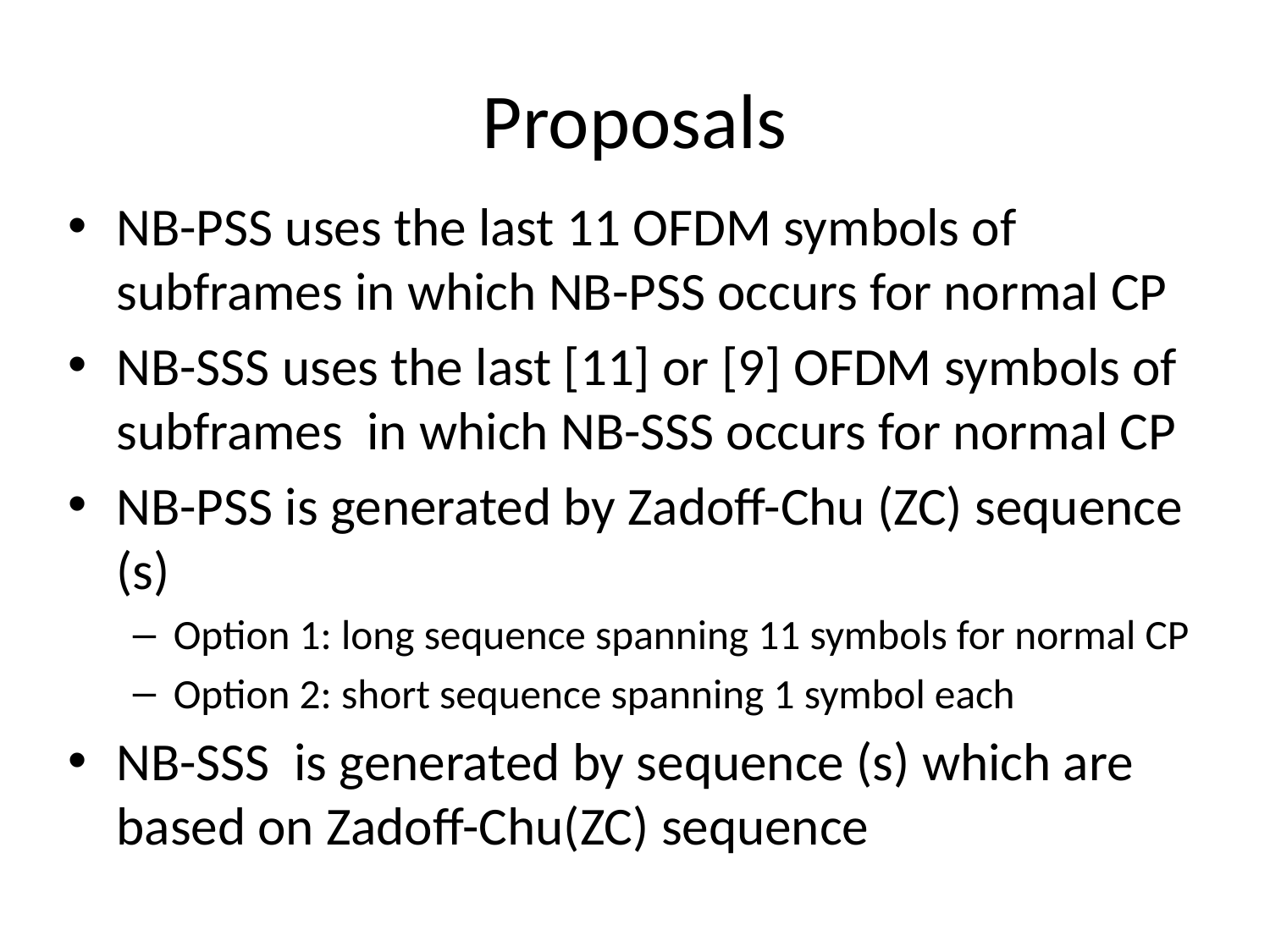

# Proposals
NB-PSS uses the last 11 OFDM symbols of subframes in which NB-PSS occurs for normal CP
NB-SSS uses the last [11] or [9] OFDM symbols of subframes  in which NB-SSS occurs for normal CP
NB-PSS is generated by Zadoff-Chu (ZC) sequence (s)
Option 1: long sequence spanning 11 symbols for normal CP
Option 2: short sequence spanning 1 symbol each
NB-SSS  is generated by sequence (s) which are based on Zadoff-Chu(ZC) sequence